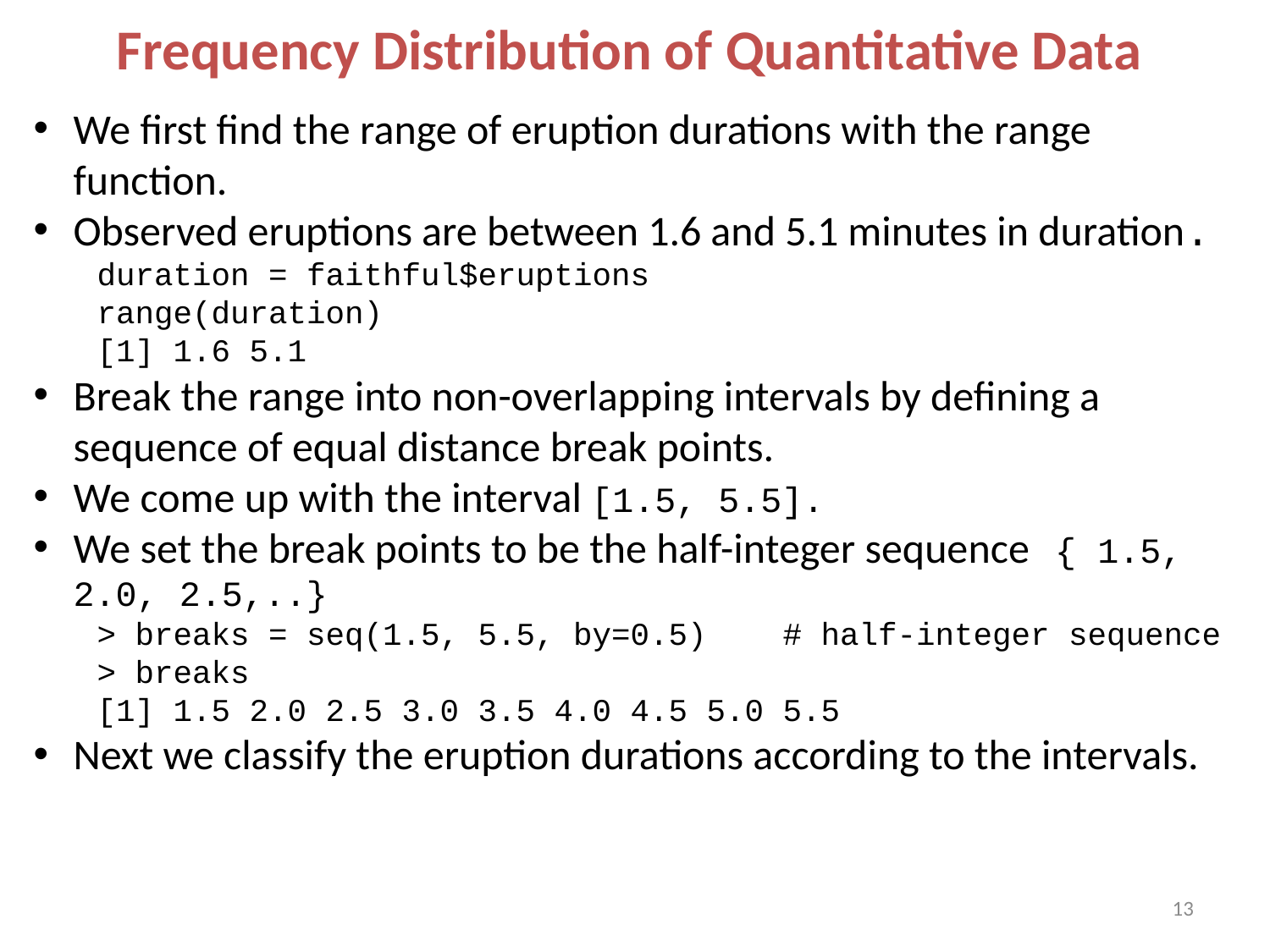

# Frequency Distribution of Quantitative Data
We first find the range of eruption durations with the range function.
Observed eruptions are between 1.6 and 5.1 minutes in duration.
duration = faithful$eruptions
range(duration)
[1] 1.6 5.1
Break the range into non-overlapping intervals by defining a sequence of equal distance break points.
We come up with the interval [1.5, 5.5].
We set the break points to be the half-integer sequence { 1.5, 2.0, 2.5,..}
> breaks = seq(1.5, 5.5, by=0.5)    # half-integer sequence
> breaks
[1] 1.5 2.0 2.5 3.0 3.5 4.0 4.5 5.0 5.5
Next we classify the eruption durations according to the intervals.
13